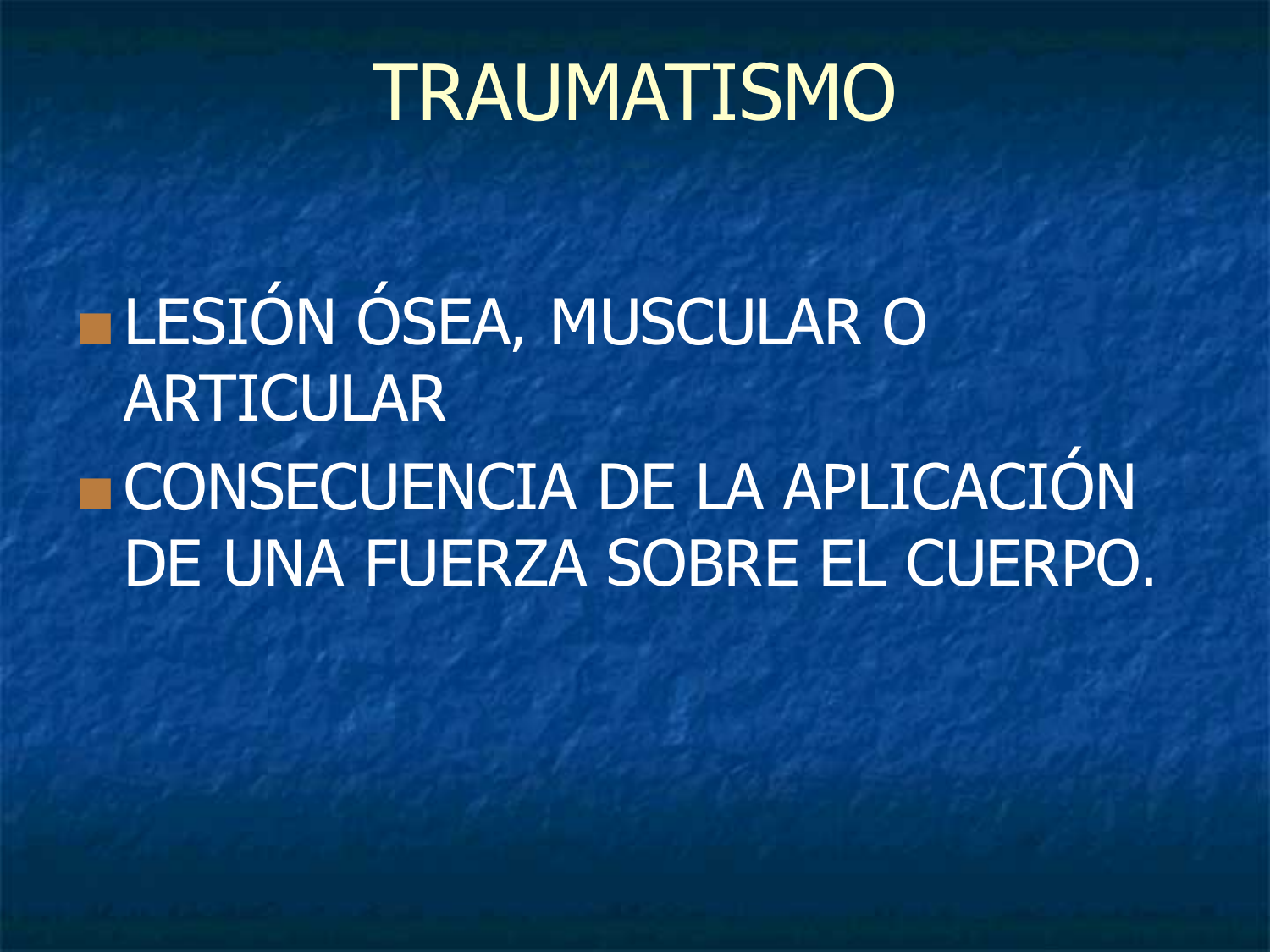

# TRAUMATISMO
LESIÓN ÓSEA, MUSCULAR O ARTICULAR
CONSECUENCIA DE LA APLICACIÓN DE UNA FUERZA SOBRE EL CUERPO.